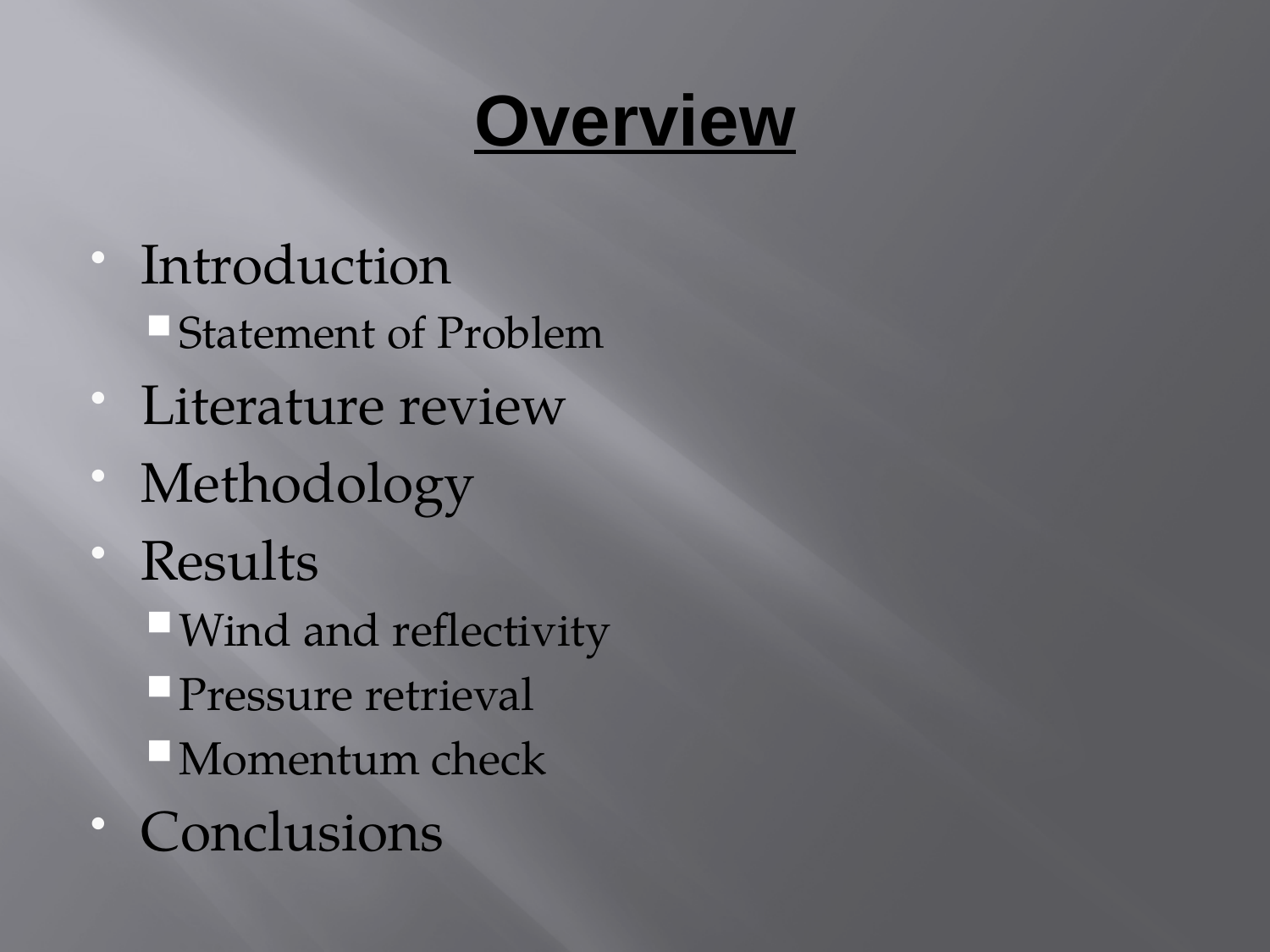

# Overview
Introduction
Statement of Problem
Literature review
Methodology
Results
Wind and reflectivity
Pressure retrieval
Momentum check
Conclusions